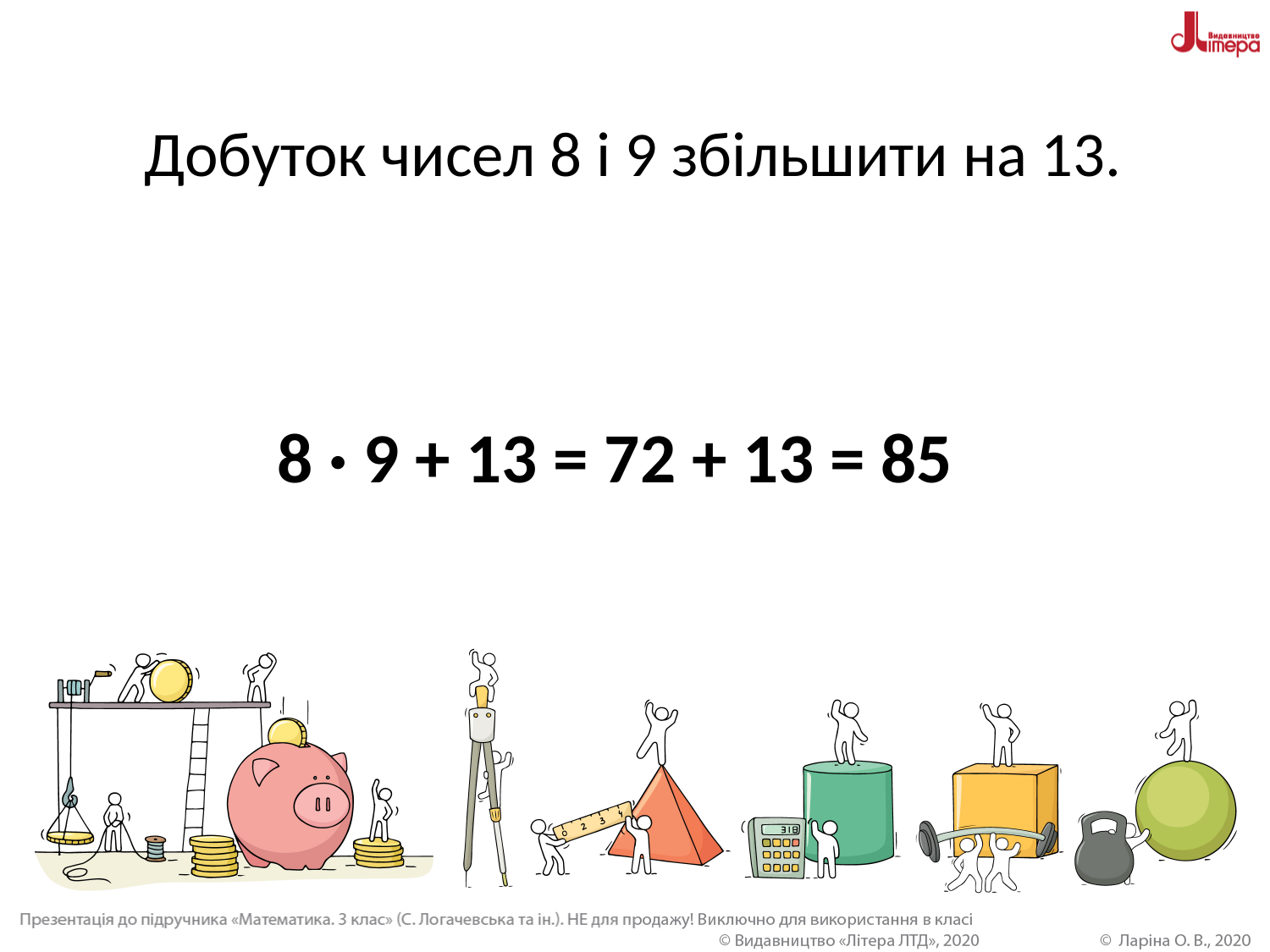

# Добуток чисел 8 і 9 збільшити на 13.
8 · 9 + 13 = 72 + 13 = 85